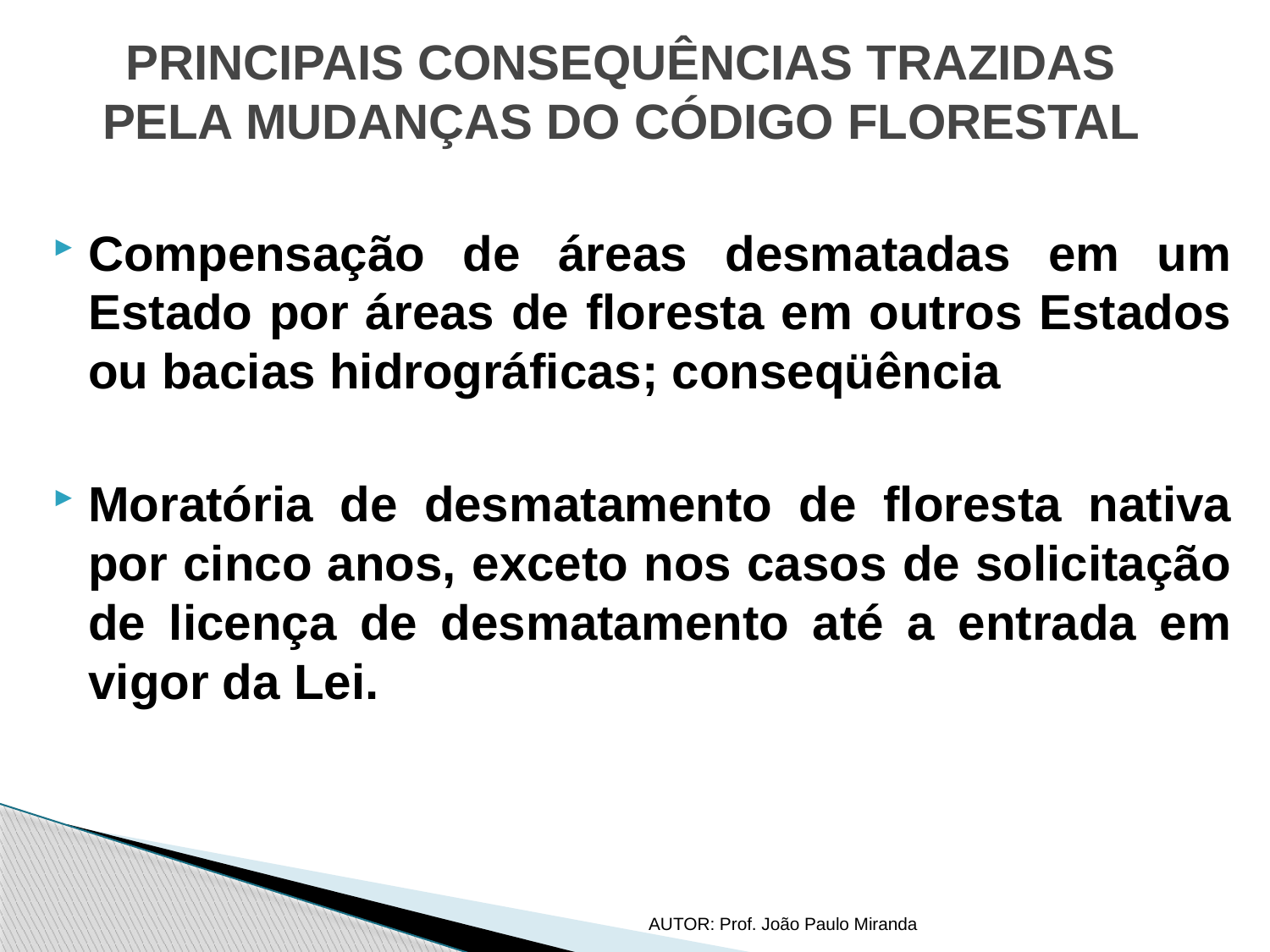

# PRINCIPAIS CONSEQUÊNCIAS TRAZIDAS PELA MUDANÇAS DO CÓDIGO FLORESTAL

Compensação de áreas desmatadas em um Estado por áreas de floresta em outros Estados ou bacias hidrográficas; conseqüência

Moratória de desmatamento de floresta nativa por cinco anos, exceto nos casos de solicitação de licença de desmatamento até a entrada em vigor da Lei.
AUTOR: Prof. João Paulo Miranda